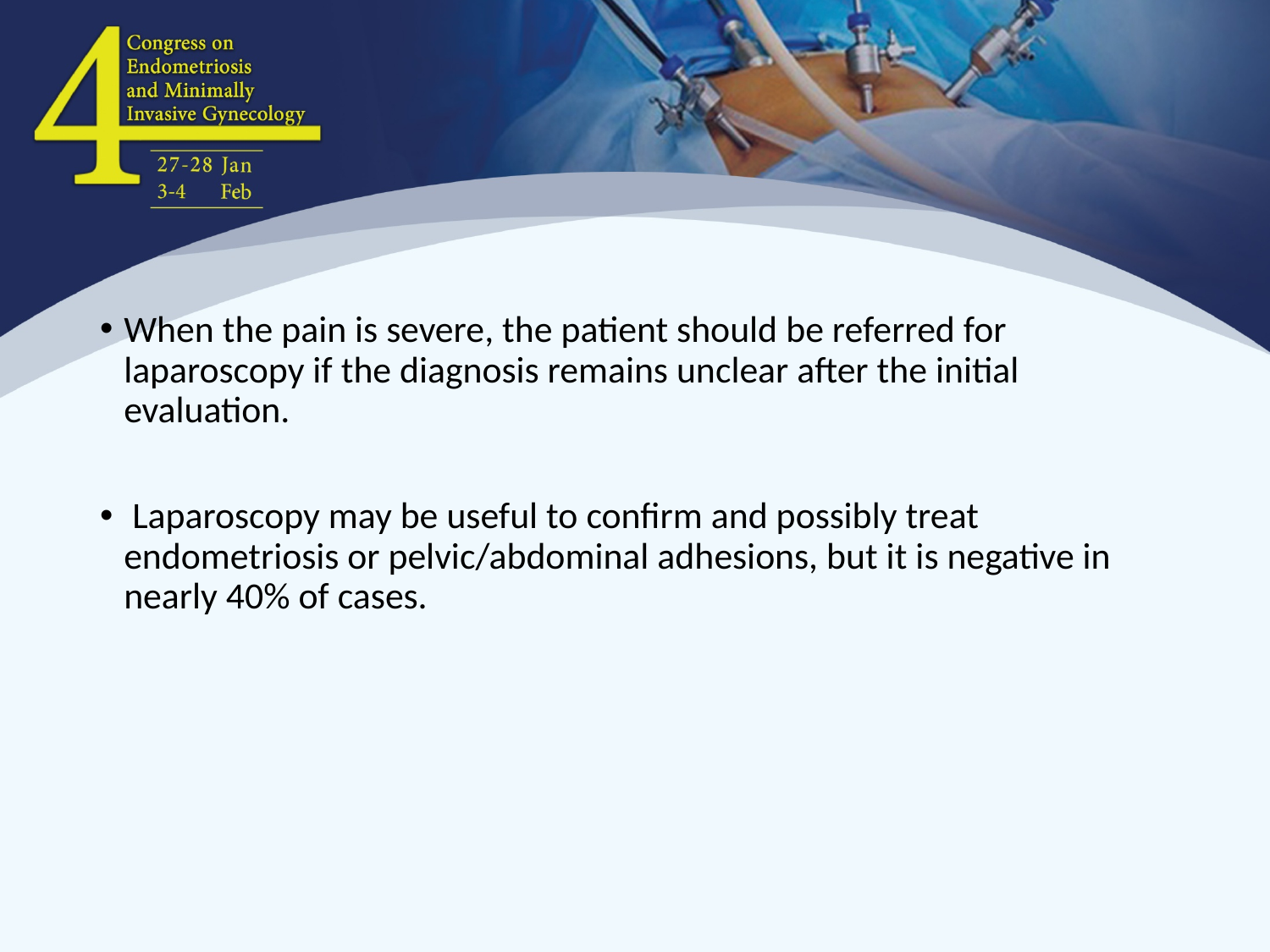

When the pain is severe, the patient should be referred for laparoscopy if the diagnosis remains unclear after the initial evaluation.

 Laparoscopy may be useful to confirm and possibly treat endometriosis or pelvic/abdominal adhesions, but it is negative in nearly 40% of cases.